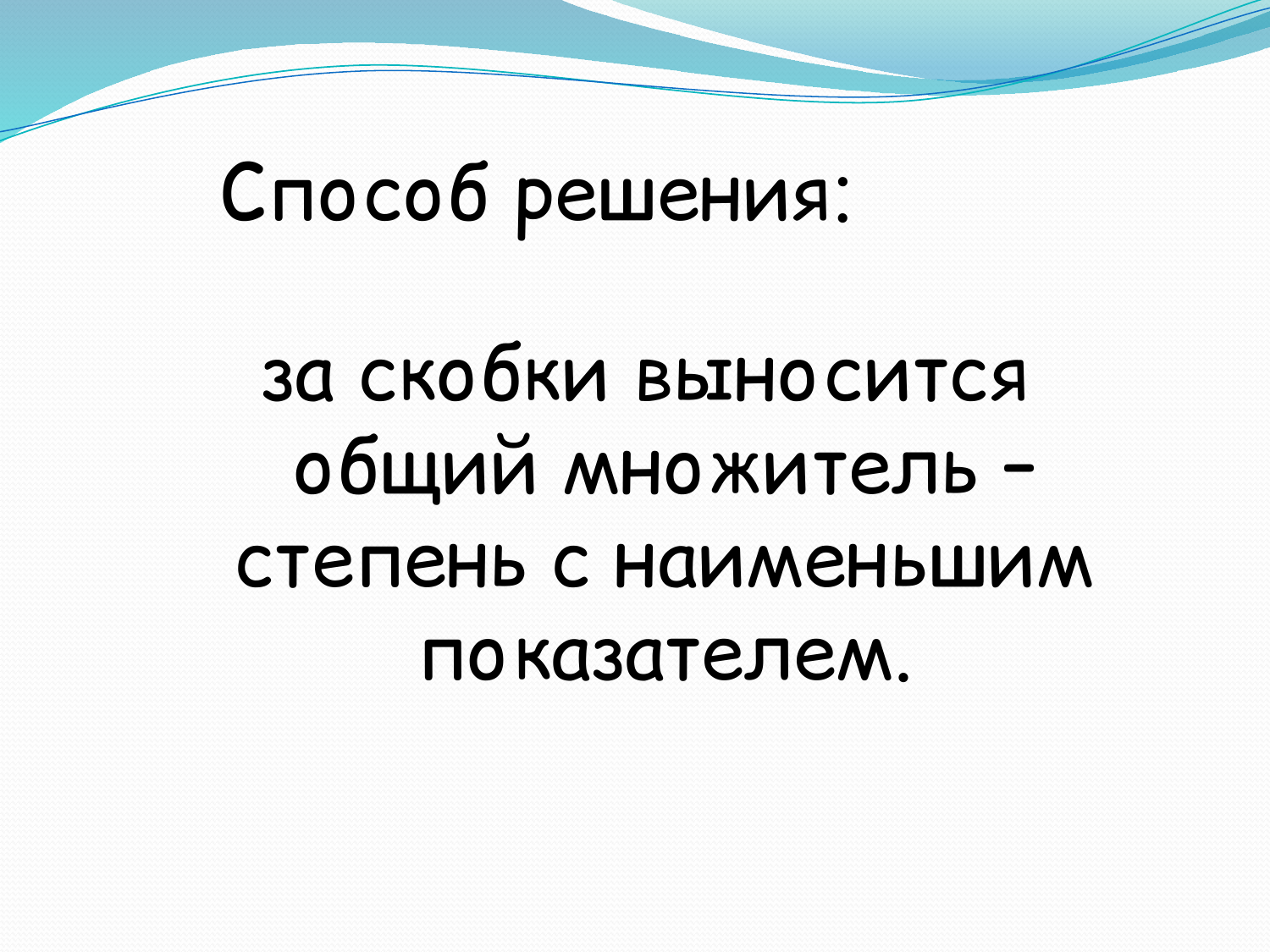

Способ решения:
за скобки выносится общий множитель – степень с наименьшим показателем.